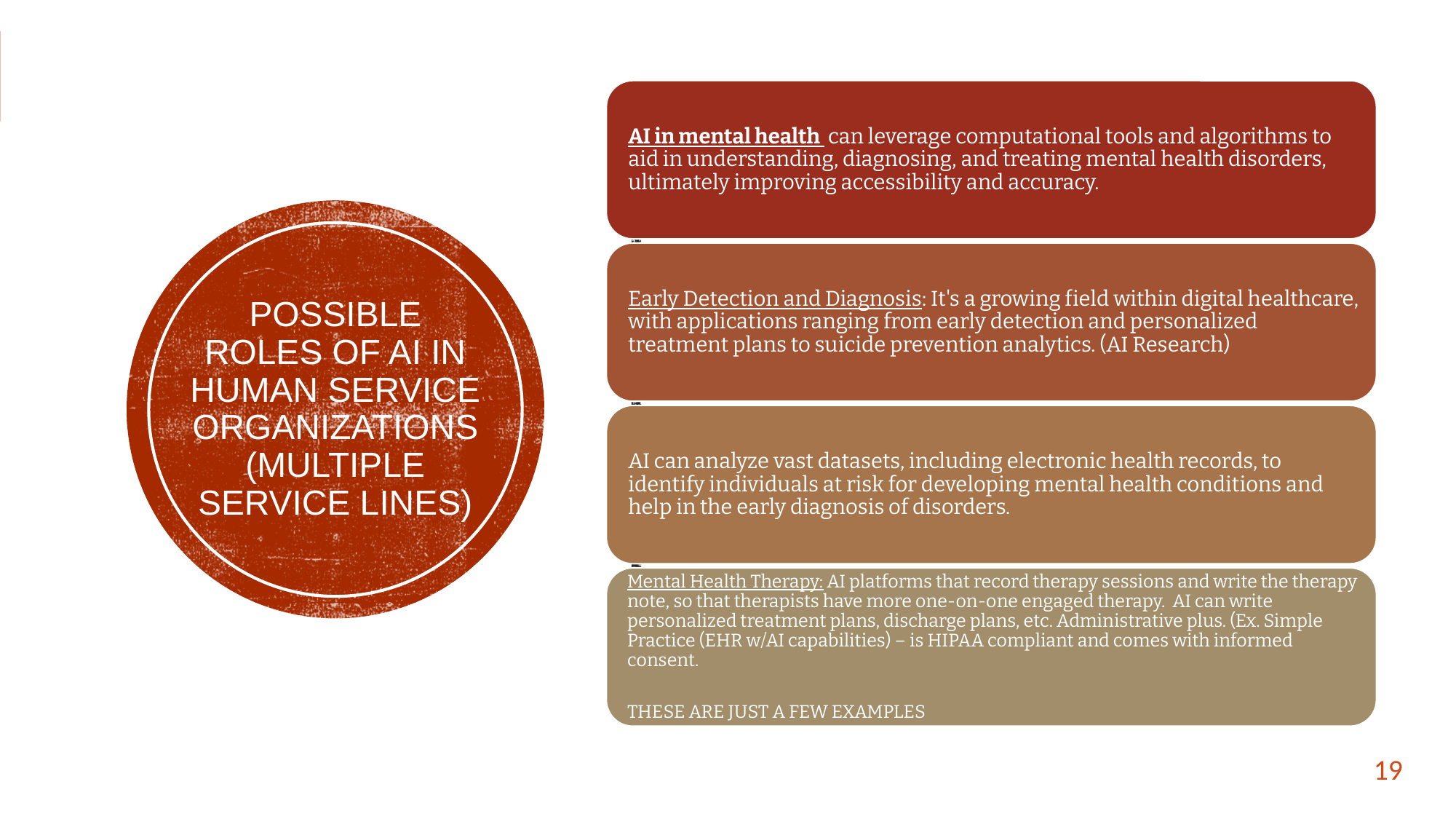

AI in mental health  can leverage computational tools and algorithms to aid in understanding, diagnosing, and treating mental health disorders, ultimately improving accessibility and accuracy.
Early Detection and Diagnosis: It's a growing field within digital healthcare, with applications ranging from early detection and personalized treatment plans to suicide prevention analytics. (AI Research)
AI can analyze vast datasets, including electronic health records, to identify individuals at risk for developing mental health conditions and help in the early diagnosis of disorders.
Mental Health Therapy: AI platforms that record therapy sessions and write the therapy note, so that therapists have more one-on-one engaged therapy.  AI can write personalized treatment plans, discharge plans, etc. Administrative plus. (Ex. Simple Practice (EHR w/AI capabilities) – is HIPAA compliant and comes with informed consent.

THESE ARE JUST A FEW EXAMPLES

# Possible roles of AI in Human service organizations (multiple service lines)

19